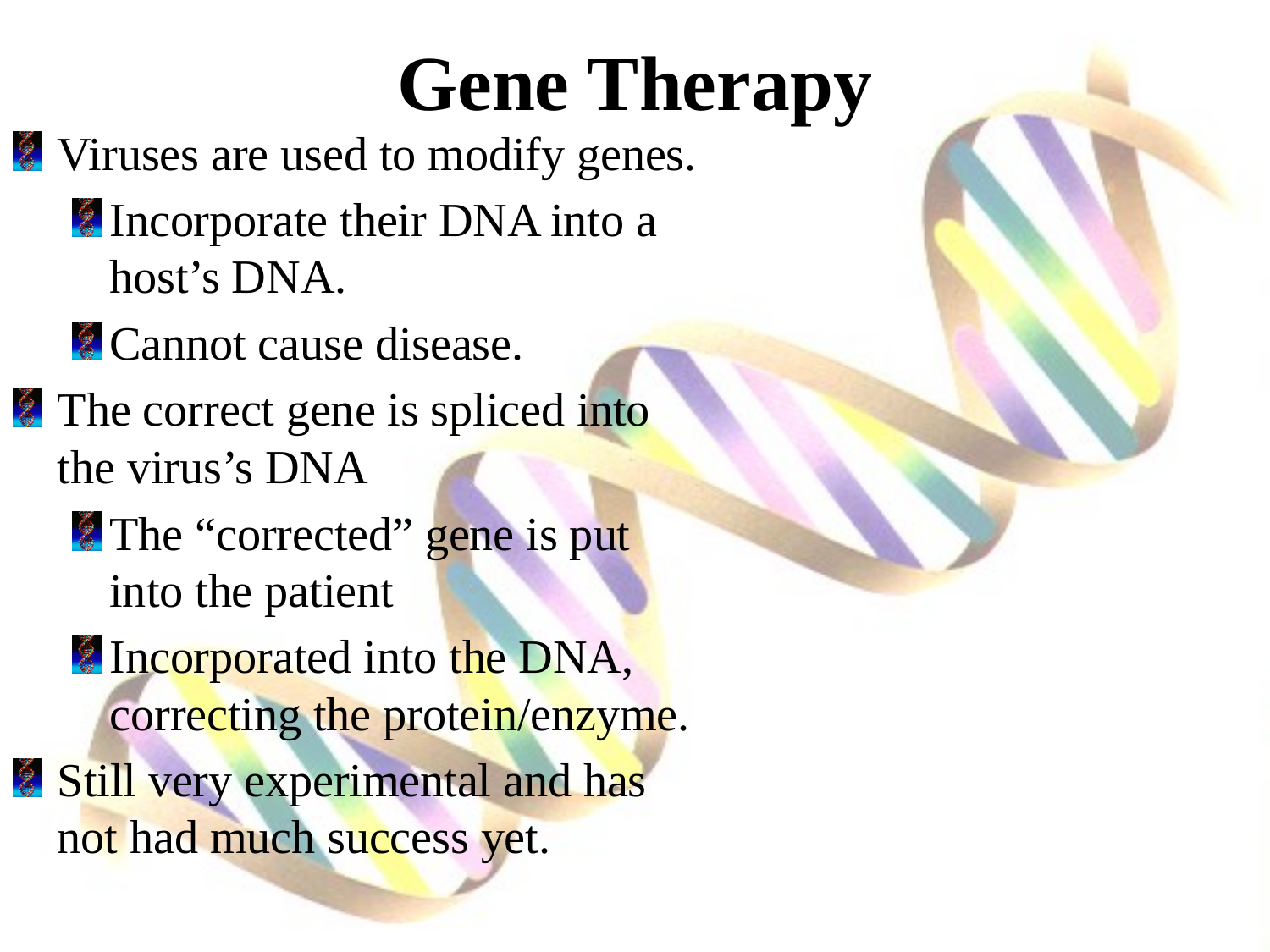

# Gene Therapy
Viruses are used to modify genes.
Incorporate their DNA into a host’s DNA.
Cannot cause disease.
The correct gene is spliced into the virus’s DNA
The “corrected” gene is put into the patient
Incorporated into the DNA, correcting the protein/enzyme.
Still very experimental and has not had much success yet.